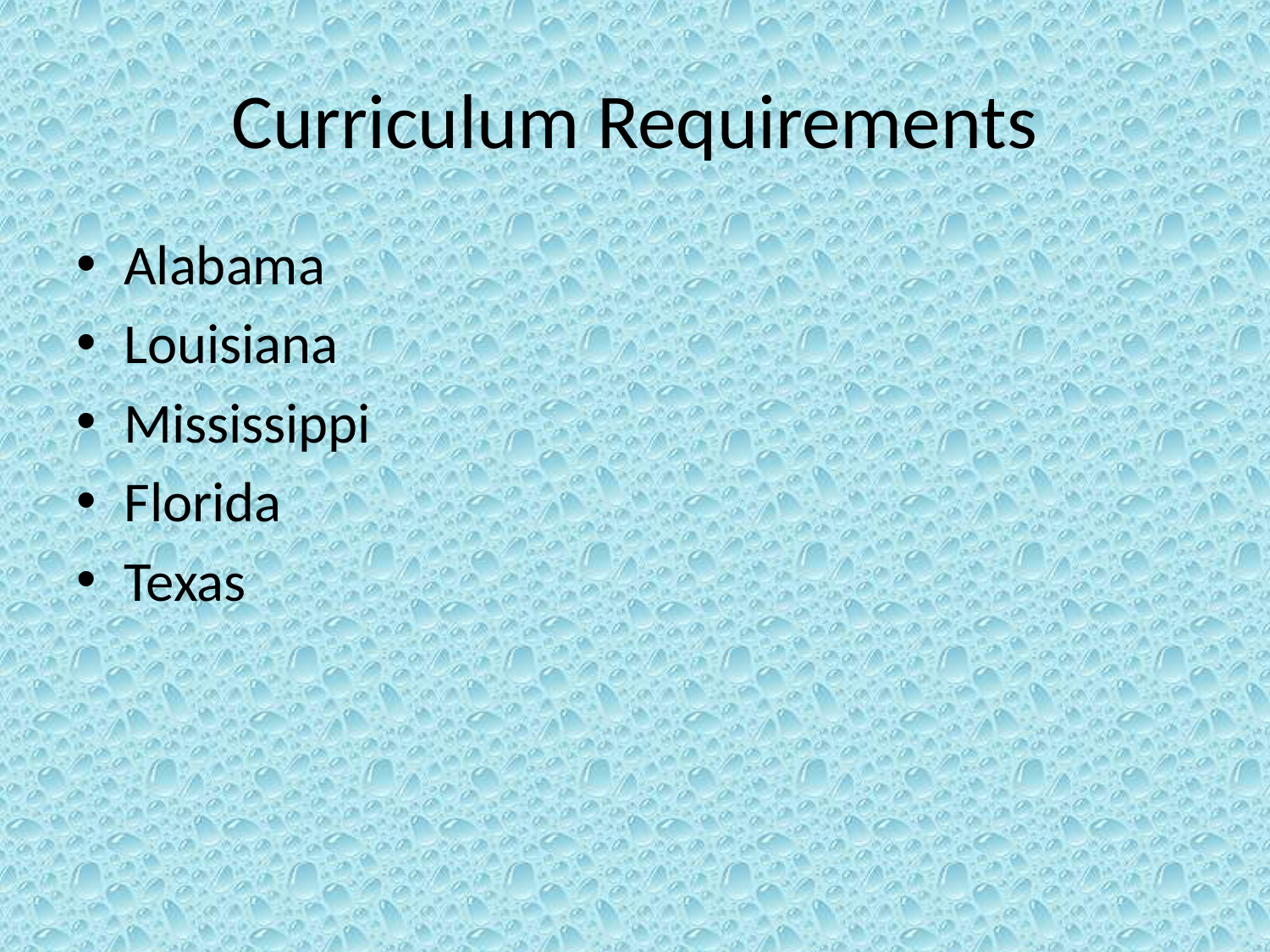

# Curriculum Requirements
Alabama
Louisiana
Mississippi
Florida
Texas